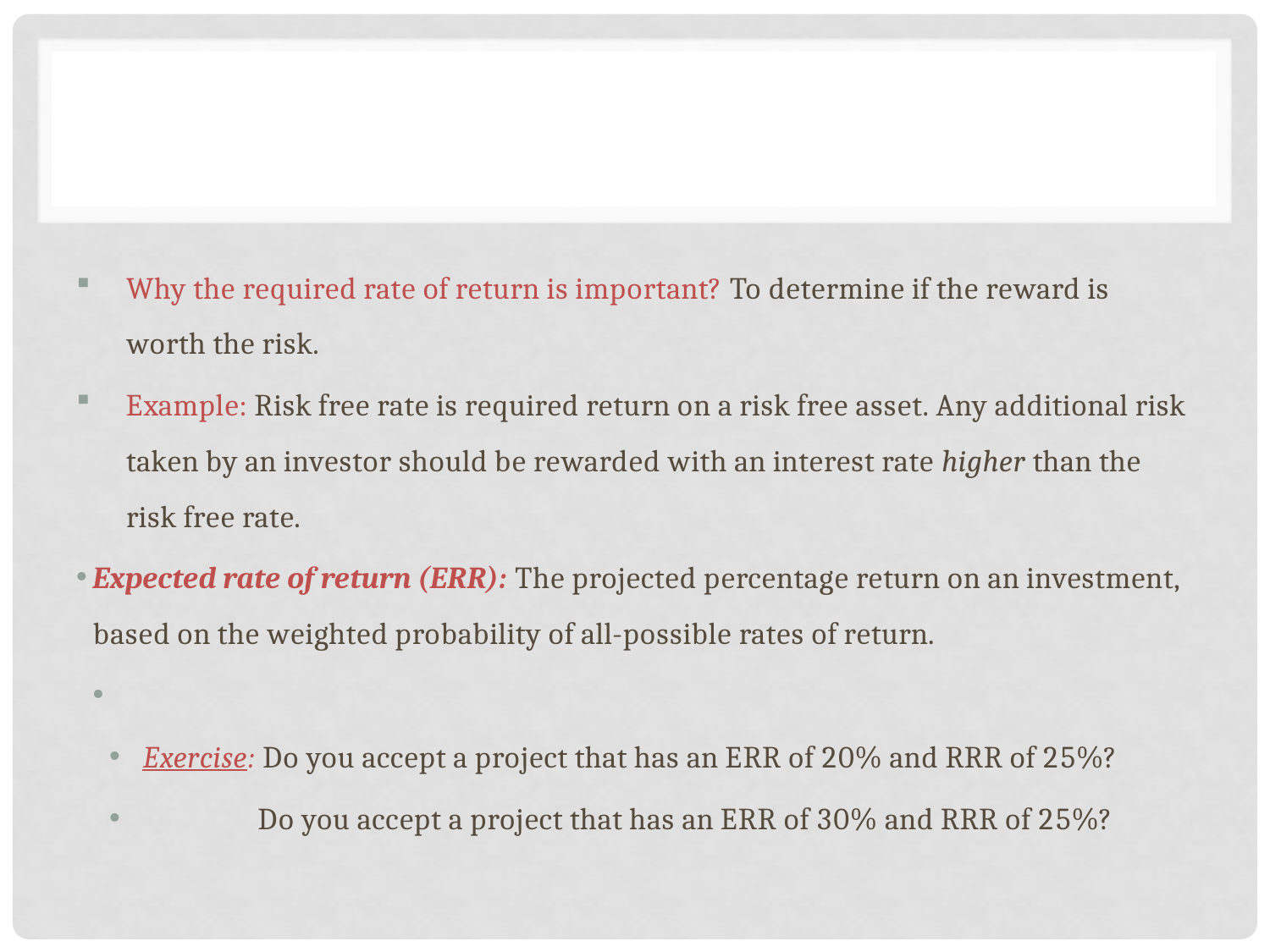

#
Why the required rate of return is important? To determine if the reward is worth the risk.
Example: Risk free rate is required return on a risk free asset. Any additional risk taken by an investor should be rewarded with an interest rate higher than the risk free rate.
Expected rate of return (ERR): The projected percentage return on an investment, based on the weighted probability of all-possible rates of return.

Exercise: Do you accept a project that has an ERR of 20% and RRR of 25%?
                 Do you accept a project that has an ERR of 30% and RRR of 25%?